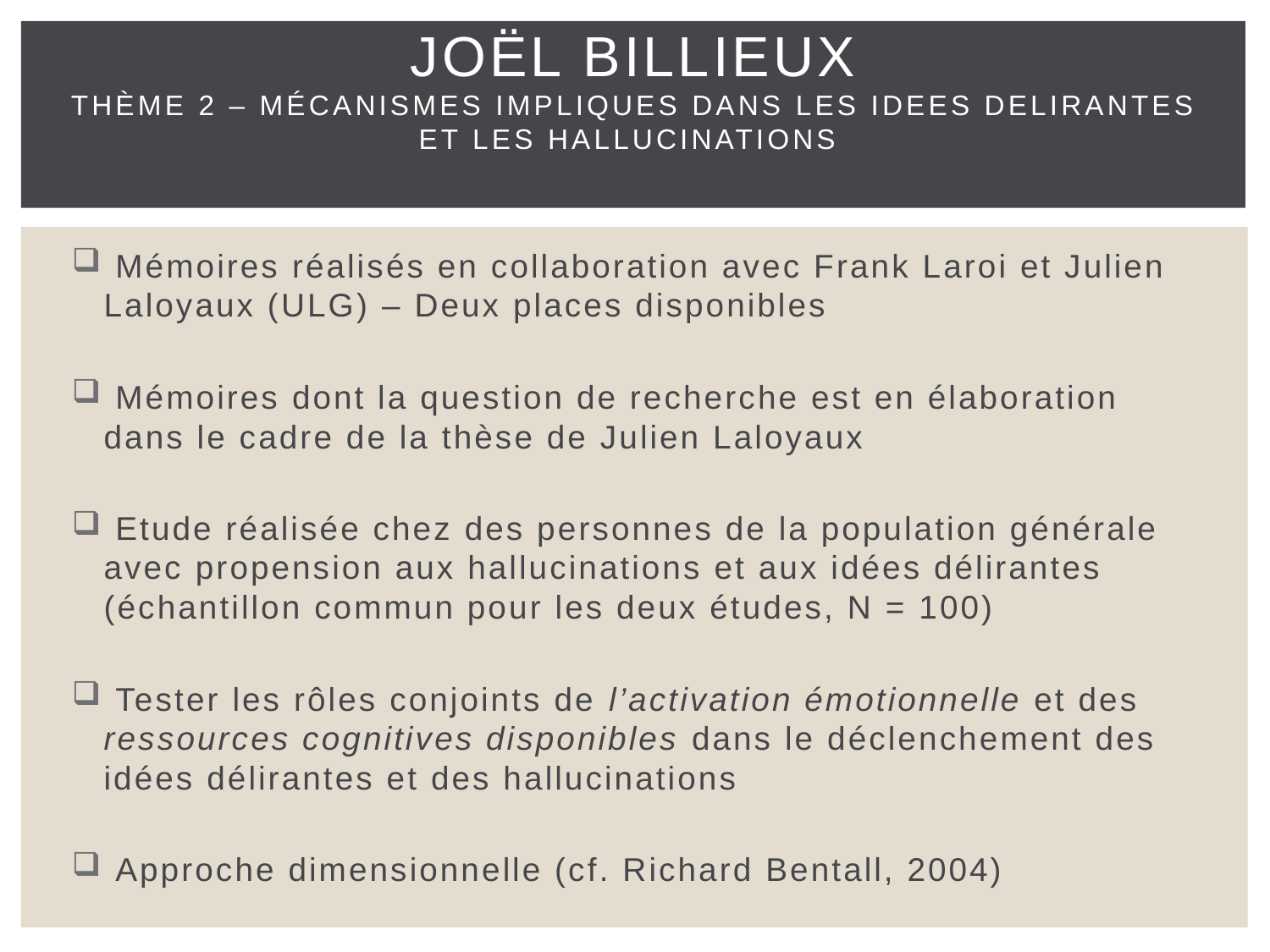

# Joël Billieux Thème 2 – Mécanismes impliques dans les idees delirantes et les hallucinations
 Mémoires réalisés en collaboration avec Frank Laroi et Julien Laloyaux (ULG) – Deux places disponibles

 Mémoires dont la question de recherche est en élaboration dans le cadre de la thèse de Julien Laloyaux

 Etude réalisée chez des personnes de la population générale avec propension aux hallucinations et aux idées délirantes (échantillon commun pour les deux études, N = 100)

 Tester les rôles conjoints de l’activation émotionnelle et des ressources cognitives disponibles dans le déclenchement des idées délirantes et des hallucinations

 Approche dimensionnelle (cf. Richard Bentall, 2004)